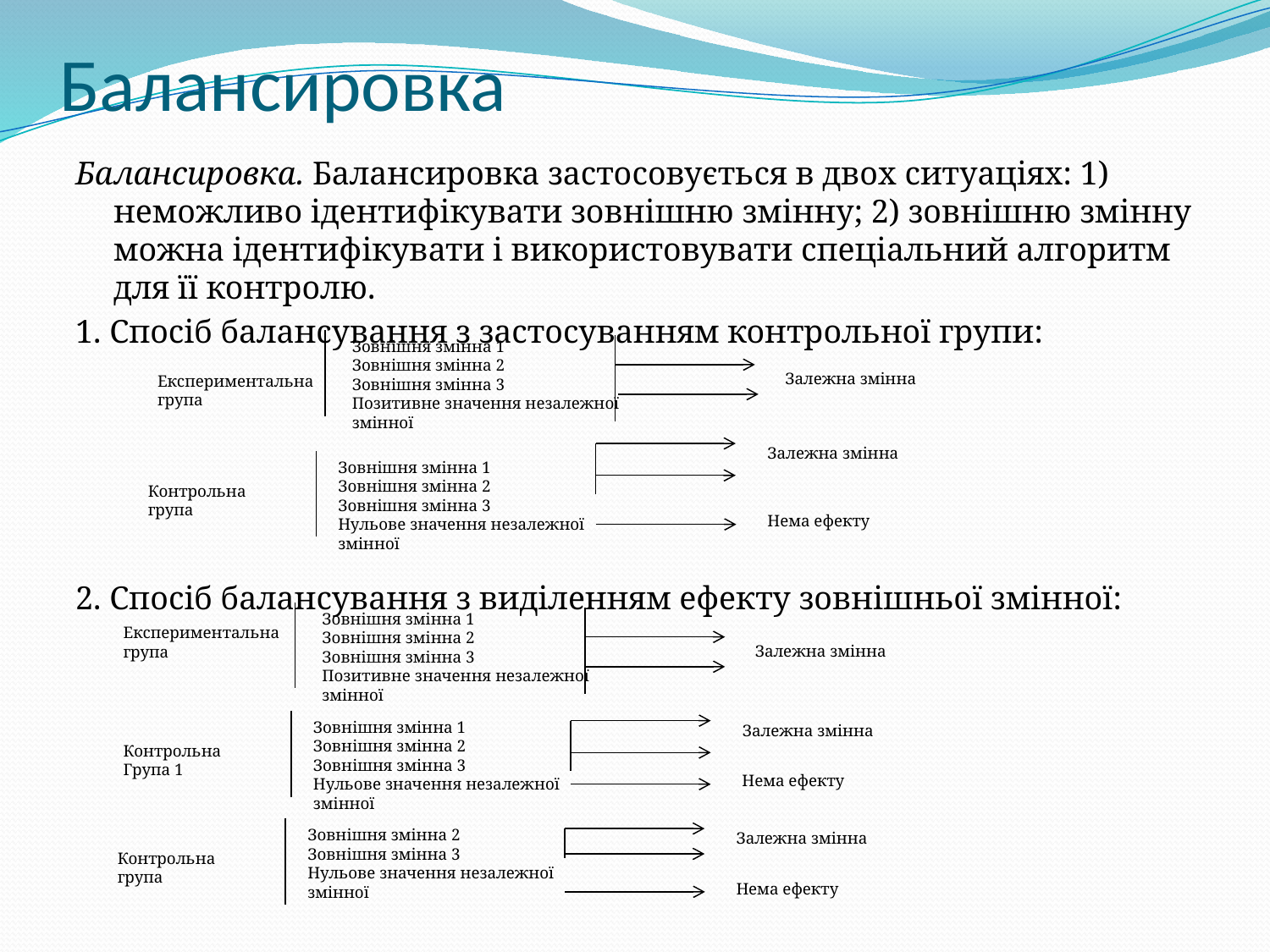

# Балансировка
Балансировка. Балансировка застосовується в двох ситуаціях: 1) неможливо ідентифікувати зовнішню змінну; 2) зовнішню змінну можна ідентифікувати і використовувати спеціальний алгоритм для її контролю.
1. Спосіб балансування з застосуванням контрольної групи:

2. Спосіб балансування з виділенням ефекту зовнішньої змінної:
Зовнішня змінна 1
Зовнішня змінна 2
Зовнішня змінна 3
Позитивне значення незалежної змінної

Залежна змінна
Експериментальна
група
Залежна змінна
Зовнішня змінна 1
Зовнішня змінна 2
Зовнішня змінна 3
Нульове значення незалежної змінної

Контрольна
група
Нема ефекту
Зовнішня змінна 1
Зовнішня змінна 2
Зовнішня змінна 3
Позитивне значення незалежної змінної

Експериментальна
група
Залежна змінна
Зовнішня змінна 1
Зовнішня змінна 2
Зовнішня змінна 3
Нульове значення незалежної змінної

Залежна змінна
Контрольна
Група 1
Нема ефекту
Зовнішня змінна 2
Зовнішня змінна 3
Нульове значення незалежної змінної

Залежна змінна
Контрольна
група
Нема ефекту